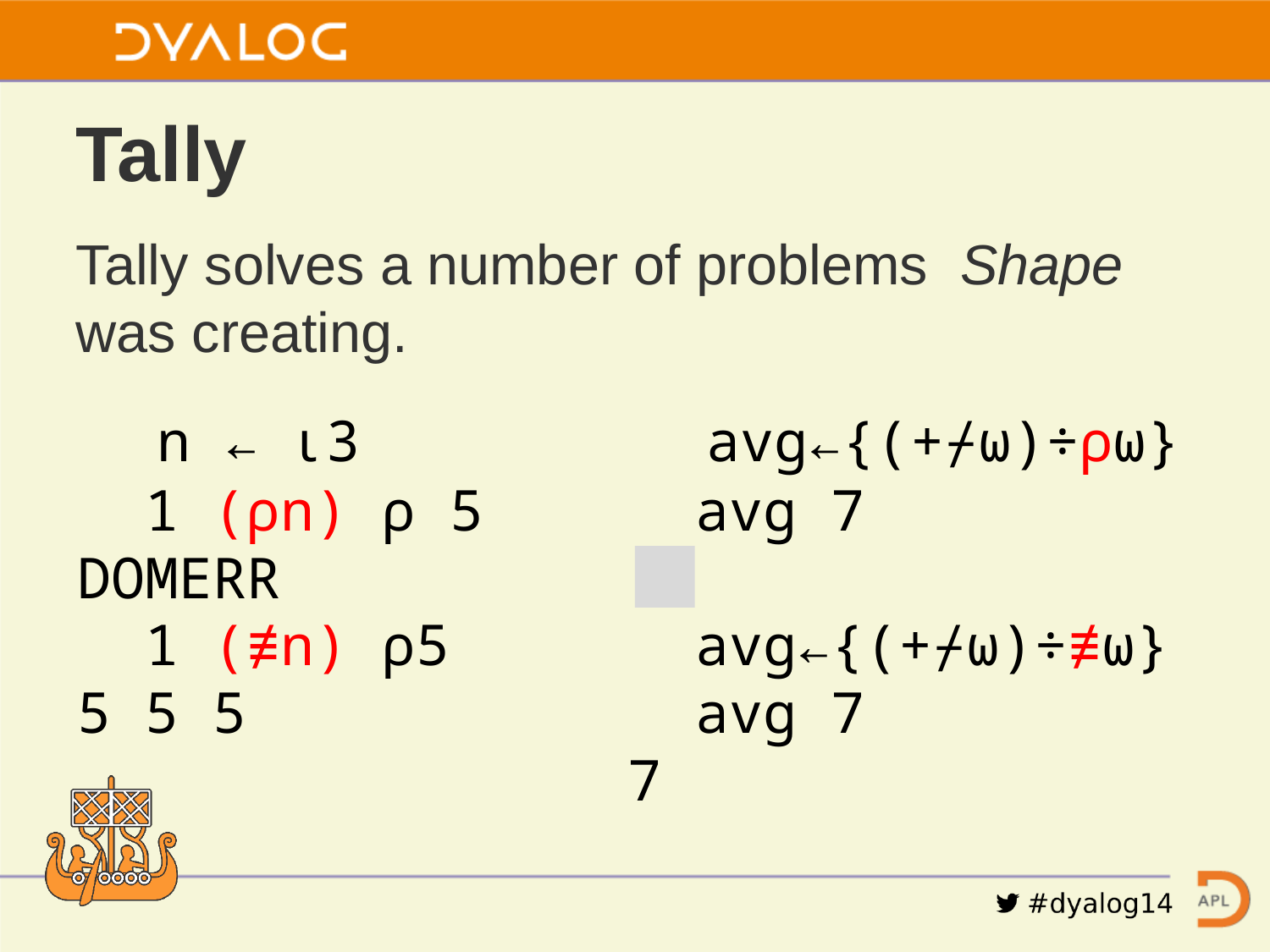

# Tally
Tally solves a number of problems  Shape  was creating.

     avg←{(+⌿⍵)÷⍴⍵}
  avg 7

  avg←{(+⌿⍵)÷≢⍵}
  avg 7
7
     n ← ⍳3
  1 (⍴n) ⍴ 5
DOMERR
  1 (≢n) ⍴5
5 5 5